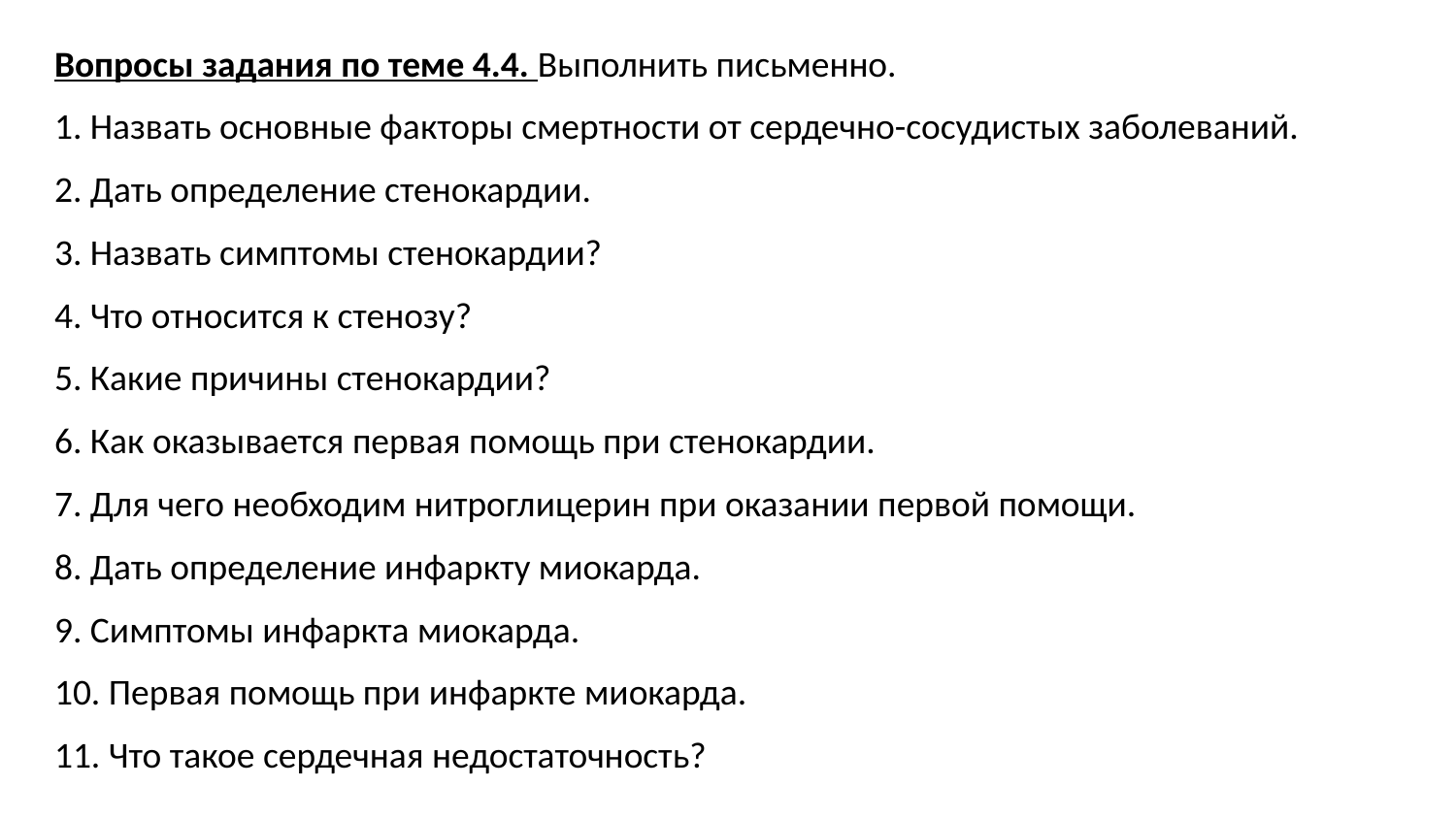

Вопросы задания по теме 4.4. Выполнить письменно.
1. Назвать основные факторы смертности от сердечно-сосудистых заболеваний.
2. Дать определение стенокардии.
3. Назвать симптомы стенокардии?
4. Что относится к стенозу?
5. Какие причины стенокардии?
6. Как оказывается первая помощь при стенокардии.
7. Для чего необходим нитроглицерин при оказании первой помощи.
8. Дать определение инфаркту миокарда.
9. Симптомы инфаркта миокарда.
10. Первая помощь при инфаркте миокарда.
11. Что такое сердечная недостаточность?